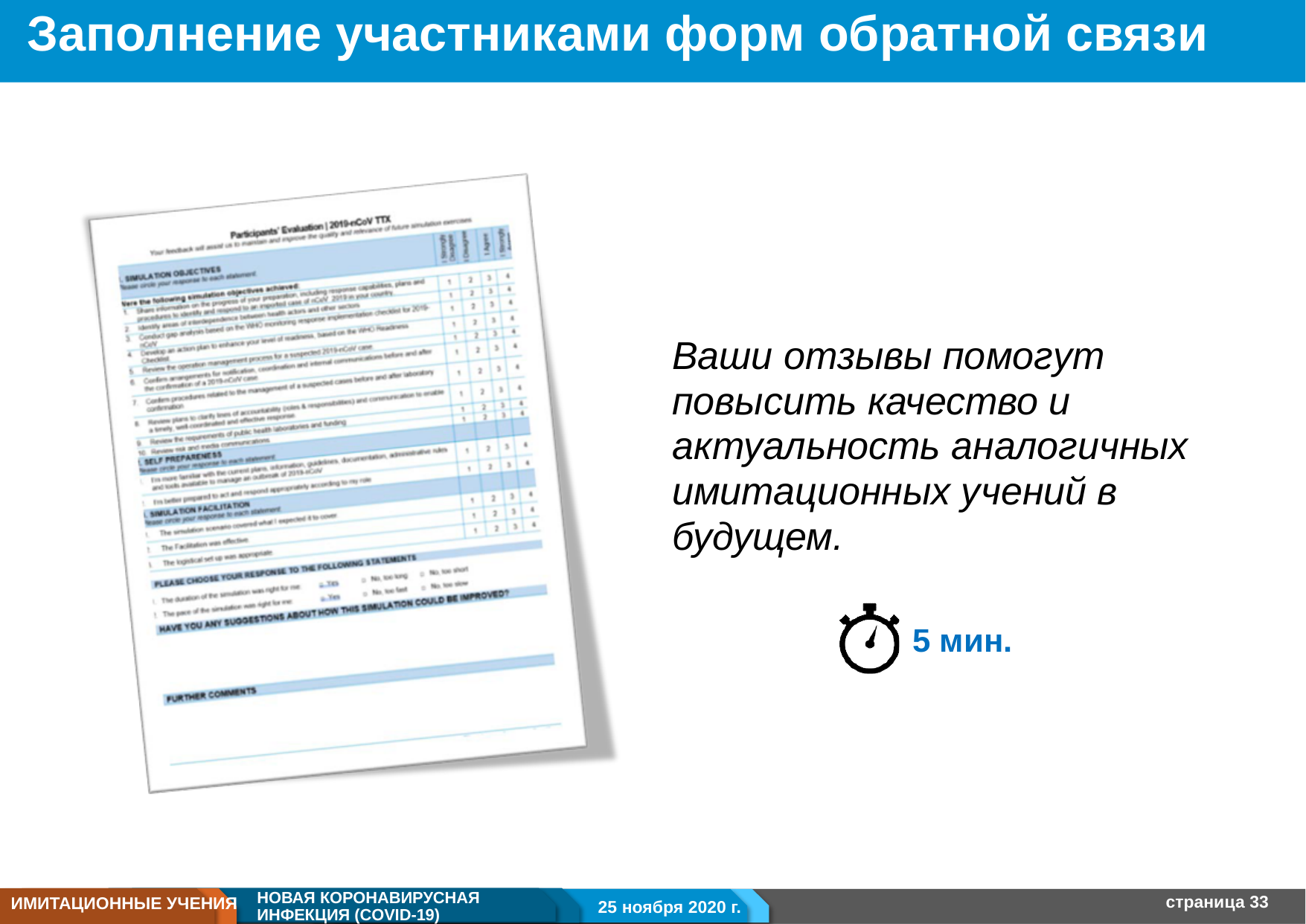

# Заполнение участниками форм обратной связи

Ваши отзывы помогут повысить качество и актуальность аналогичных имитационных учений в будущем.

5 мин.

НОВАЯ КОРОНАВИРУСНАЯ ИНФЕКЦИЯ (COVID-19)
страница 33
ИМИТАЦИОННЫЕ УЧЕНИЯ
25 ноября 2020 г.